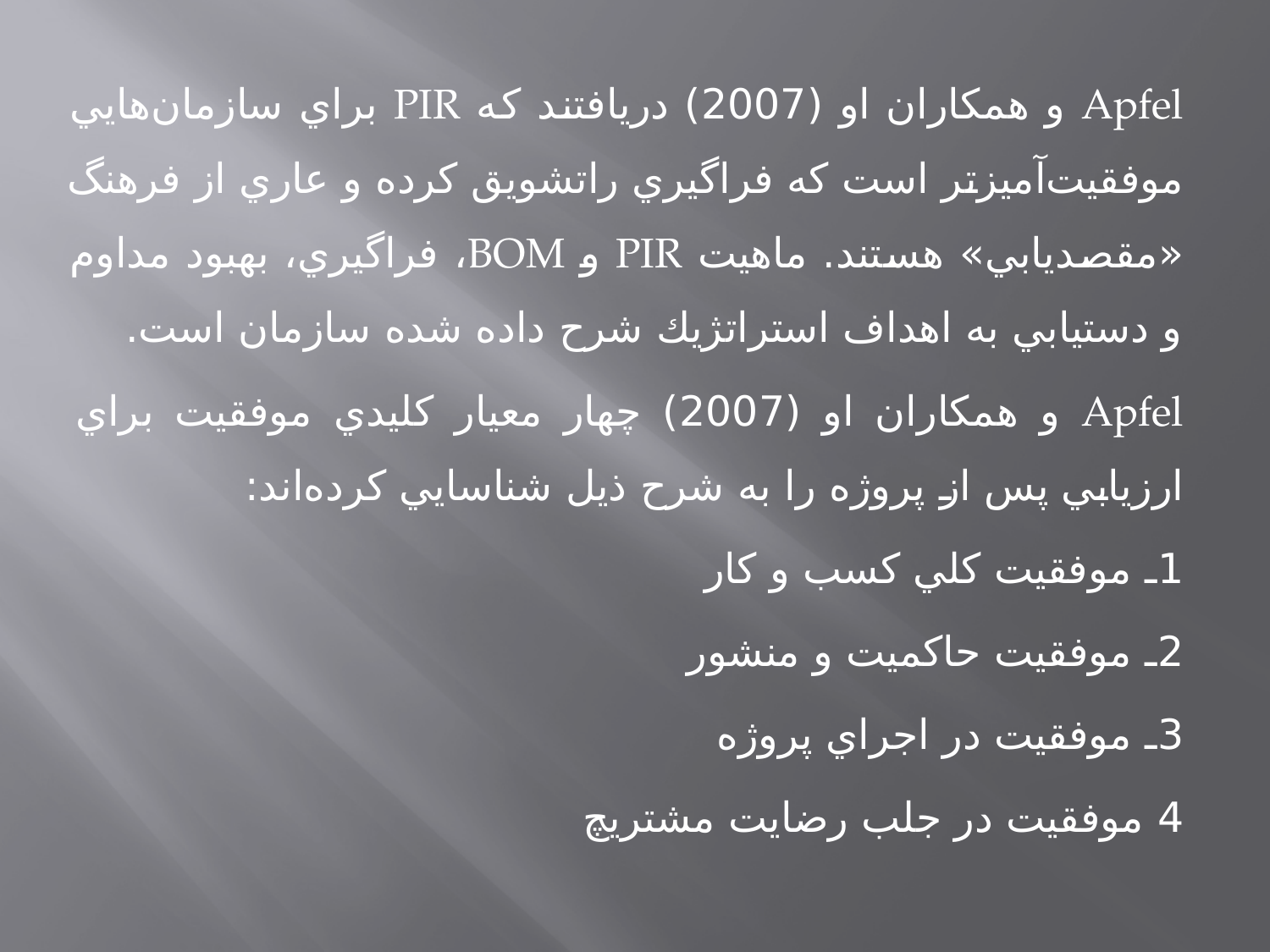

Apfel و همكاران او (2007) دريافتند كه PIR براي سازمان‌هايي موفقيت‌آميزتر است كه فراگيري راتشويق كرده و عاري از فرهنگ «مقصديابي» هستند. ماهيت PIR و BOM، فراگيري، بهبود مداوم و دستيابي به اهداف استراتژيك شرح داده شده سازمان است.
Apfel و همكاران او (2007) چهار معيار كليدي موفقيت براي ارزيابي پس از پروژه را به شرح ذيل شناسايي كرده‌اند:
1ـ موفقيت كلي كسب و كار
2ـ موفقيت حاكميت و منشور
3ـ موفقيت در اجراي پروژه
4 موفقيت در جلب رضايت مشتريچ